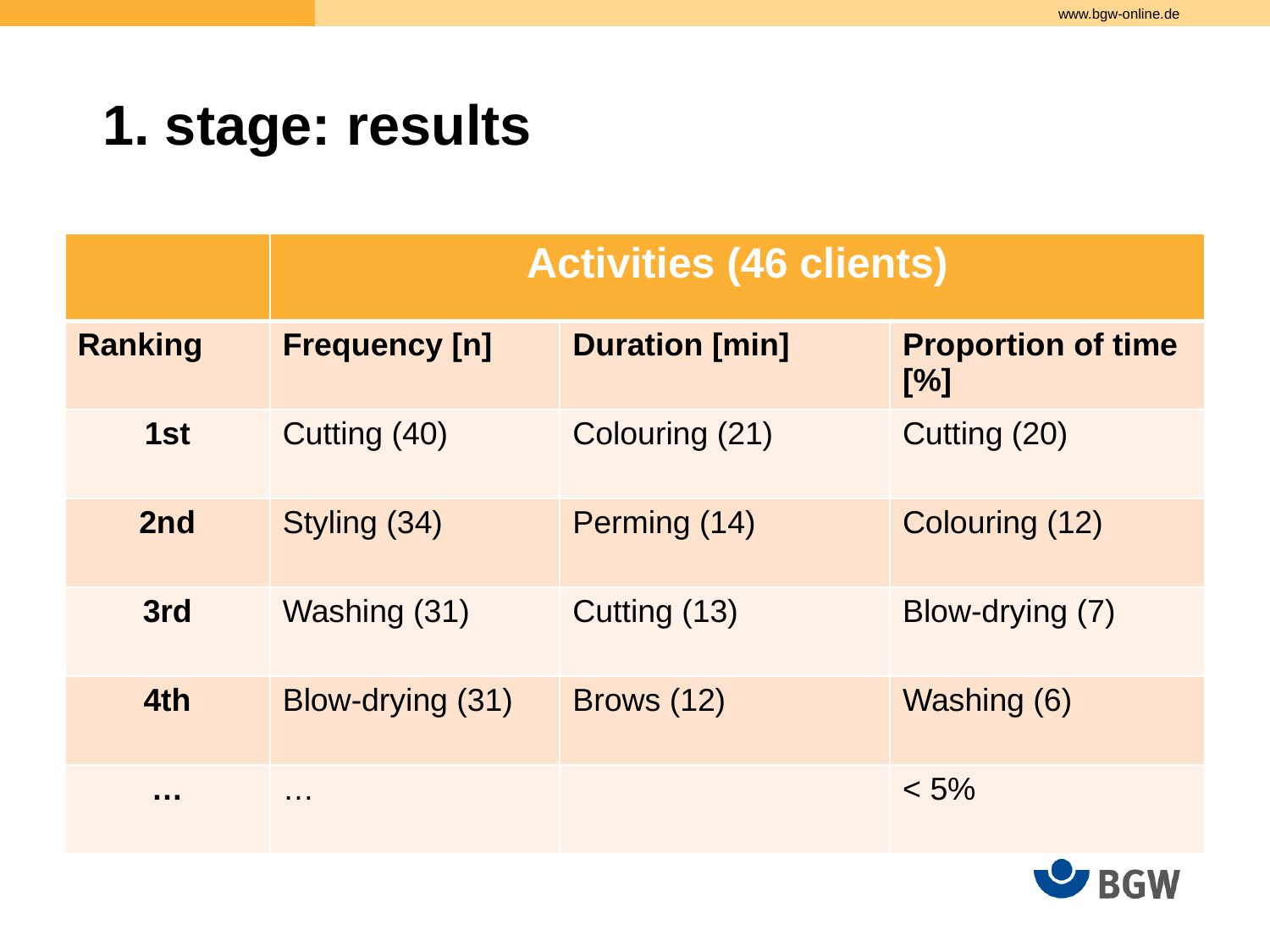

1. stage: results
|  | Activities (46 clients) |  |  |
| --- | --- | --- | --- |
| Ranking | Frequency [n] | Duration [min] | Proportion of time [%] |
| 1st | Cutting (40) | Colouring (21) | Cutting (20) |
| 2nd | Styling (34) | Perming (14) | Colouring (12) |
| 3rd | Washing (31) | Cutting (13) | Blow-drying (7) |
| 4th | Blow-drying (31) | Brows (12) | Washing (6) |
| … | … |  | < 5% |